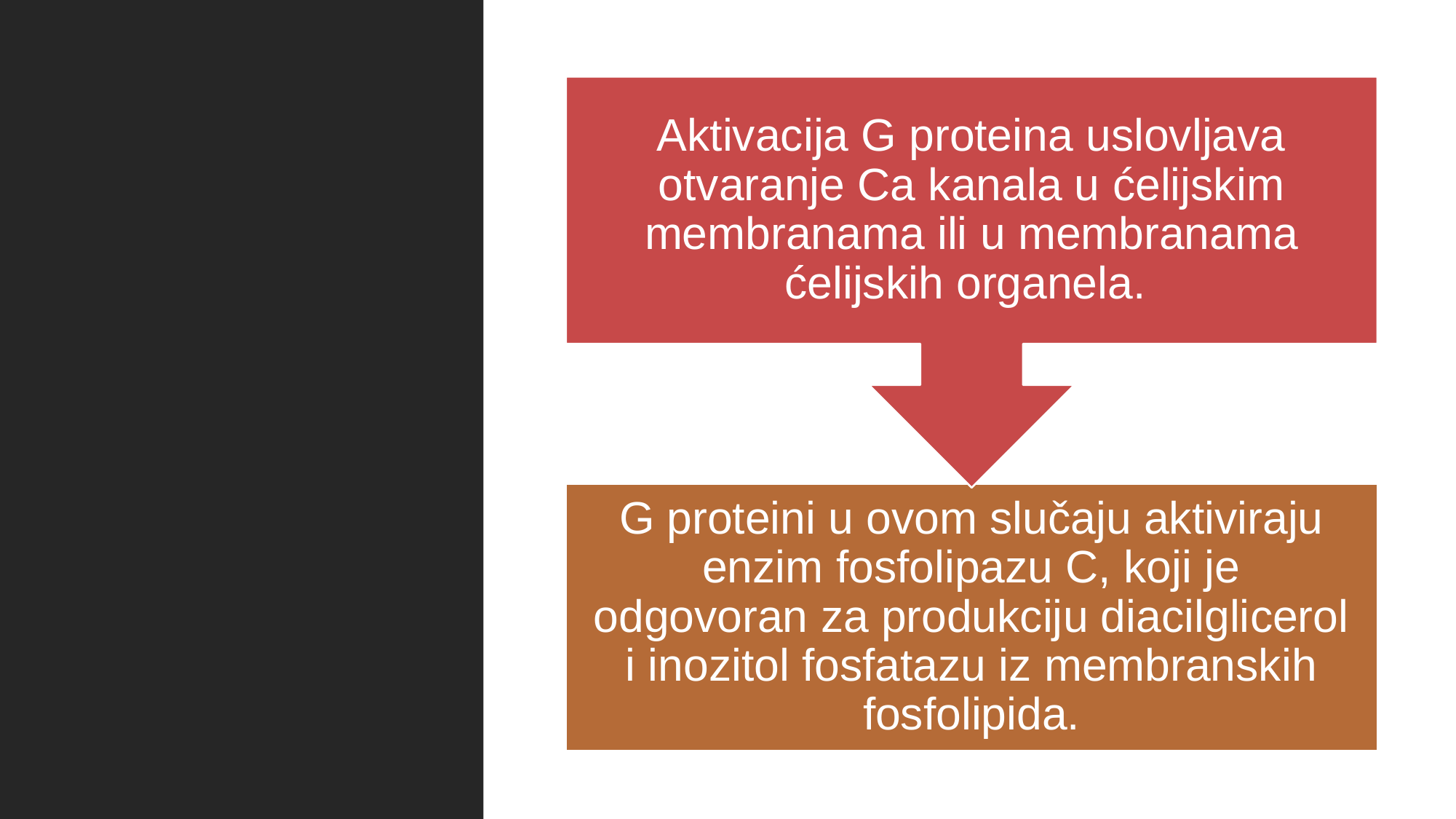

G proteini u ovom slučaju aktiviraju enzim fosfolipazu C, koji je odgovoran za produkciju diacilglicerol i inozitol fosfatazu iz membranskih fosfolipida.
Aktivacija G proteina uslovljava otvaranje Ca kanala u ćelijskim membranama ili u membranama ćelijskih organela.